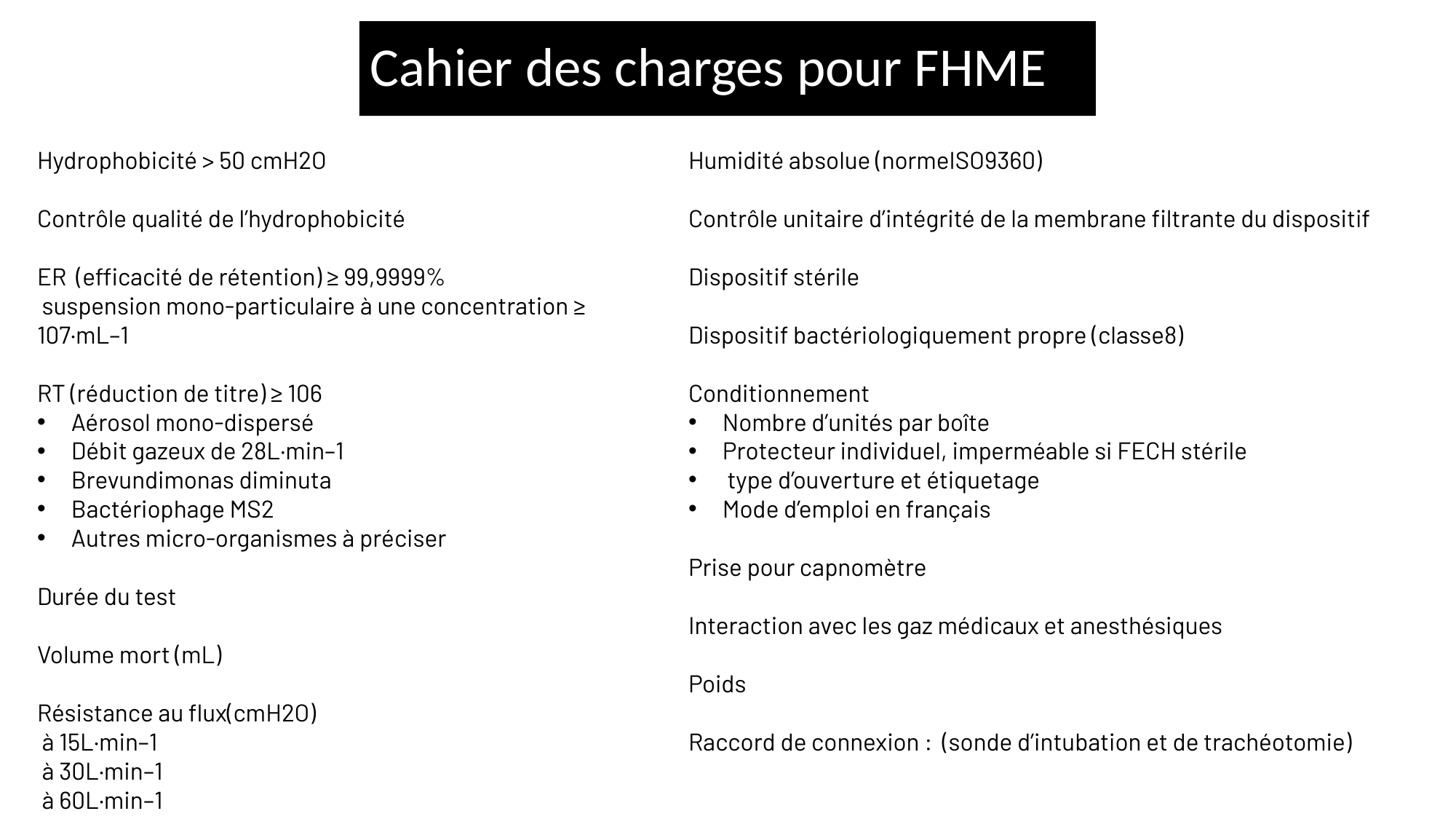

# Cahier des charges pour FHME
Hydrophobicité > 50 cmH2O

Contrôle qualité de l’hydrophobicité

ER  (efficacité de rétention) ≥ 99,9999%
 suspension mono-particulaire à une concentration ≥ 107·mL–1

RT (réduction de titre) ≥ 106
Aérosol mono-dispersé
Débit gazeux de 28L·min–1
Brevundimonas diminuta
Bactériophage MS2
Autres micro-organismes à préciser

Durée du test

Volume mort (mL)

Résistance au flux(cmH2O)
 à 15L·min–1
 à 30L·min–1
 à 60L·min–1

Humidité absolue (normeISO9360)

Contrôle unitaire d’intégrité de la membrane filtrante du dispositif

Dispositif stérile

Dispositif bactériologiquement propre (classe8)

Conditionnement
Nombre d’unités par boîte
Protecteur individuel, imperméable si FECH stérile
 type d’ouverture et étiquetage
Mode d’emploi en français

Prise pour capnomètre

Interaction avec les gaz médicaux et anesthésiques

Poids

Raccord de connexion :  (sonde d’intubation et de trachéotomie)